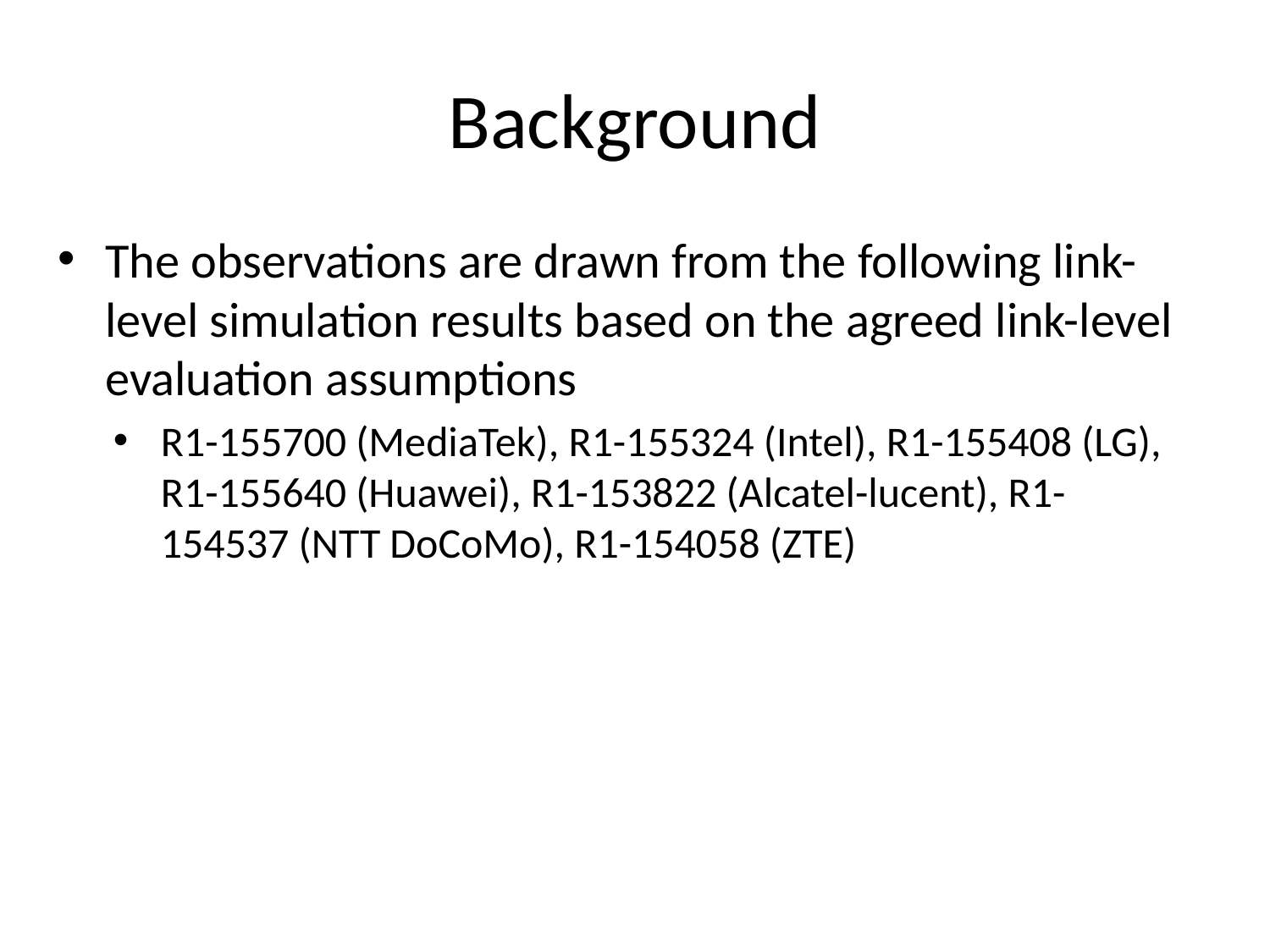

# Background
The observations are drawn from the following link-level simulation results based on the agreed link-level evaluation assumptions
R1-155700 (MediaTek), R1-155324 (Intel), R1-155408 (LG), R1-155640 (Huawei), R1-153822 (Alcatel-lucent), R1-154537 (NTT DoCoMo), R1-154058 (ZTE)